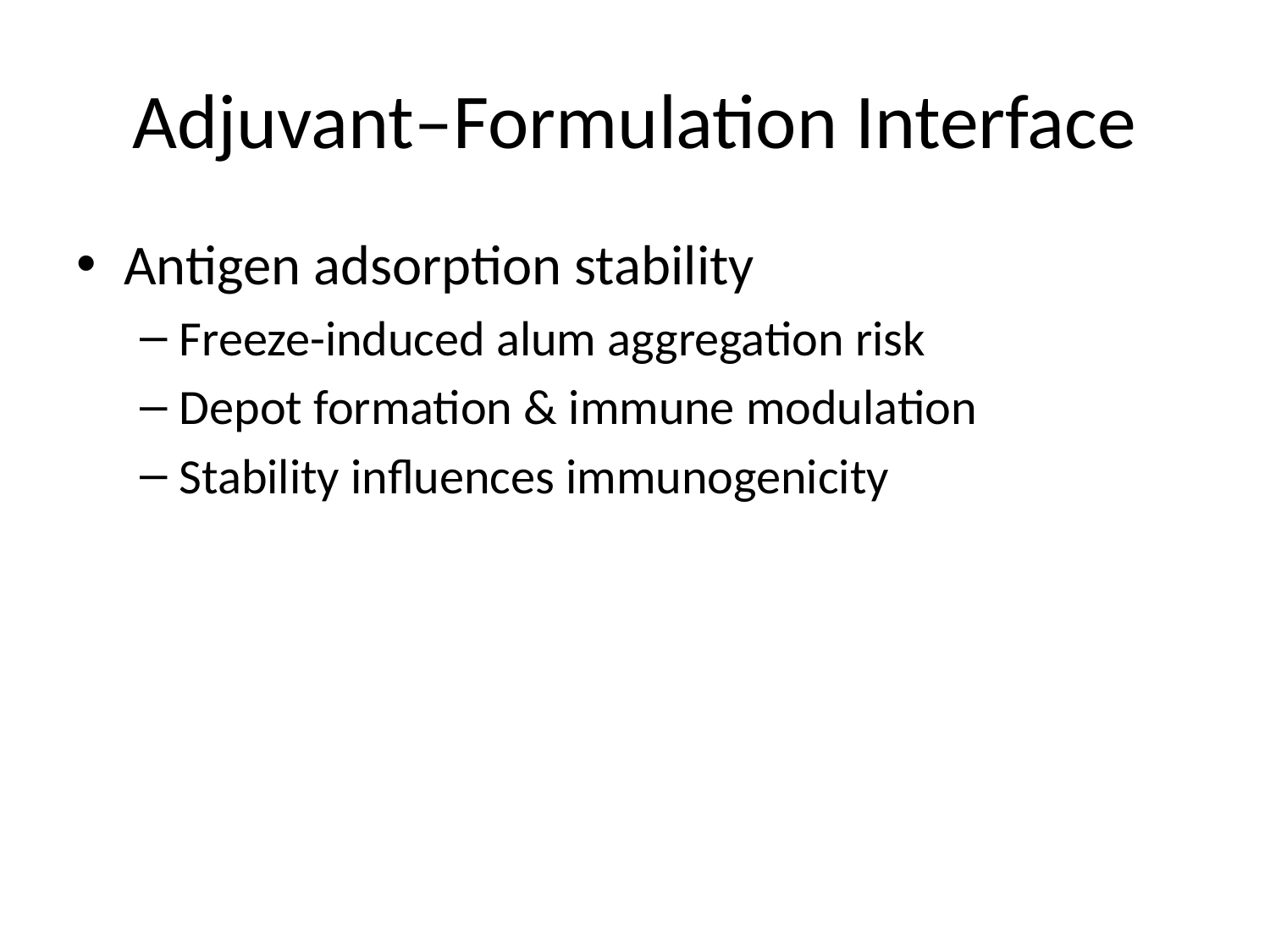

# Adjuvant–Formulation Interface
Antigen adsorption stability
Freeze-induced alum aggregation risk
Depot formation & immune modulation
Stability influences immunogenicity